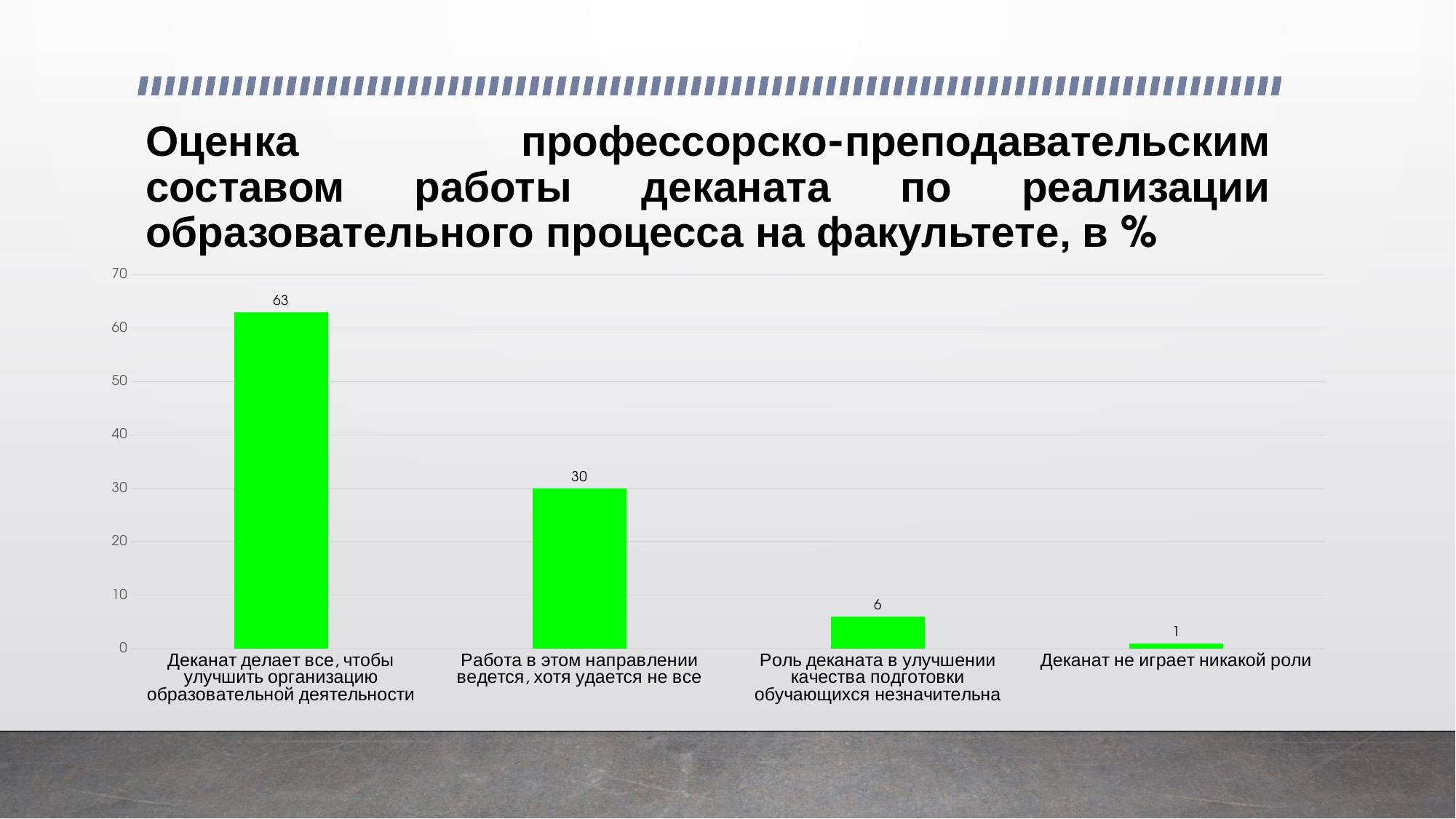

# Оценка профессорско-преподавательским составом работы деканата по реализации образовательного процесса на факультете, в %

### Chart

| Category | Столбец1 |
|---|---|
| Деканат делает все, чтобы улучшить организацию образовательной деятельности | 63.0 |
| Работа в этом направлении ведется, хотя удается не все | 30.0 |
| Роль деканата в улучшении качества подготовки обучающихся незначительна | 6.0 |
| Деканат не играет никакой роли | 1.0 |